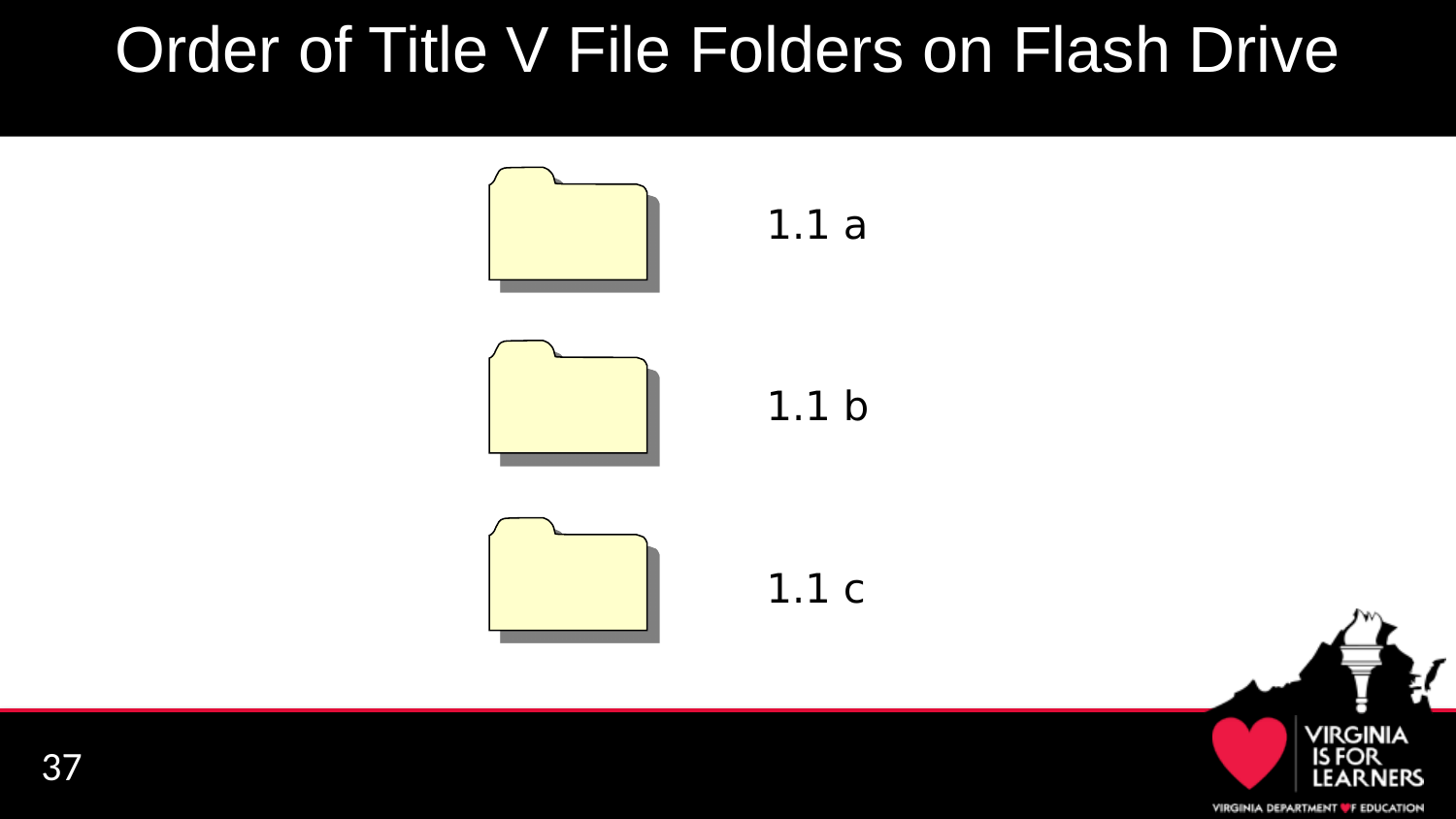

# Order of Title V File Folders on Flash Drive

1.1 a

1.1 b

1.1 c